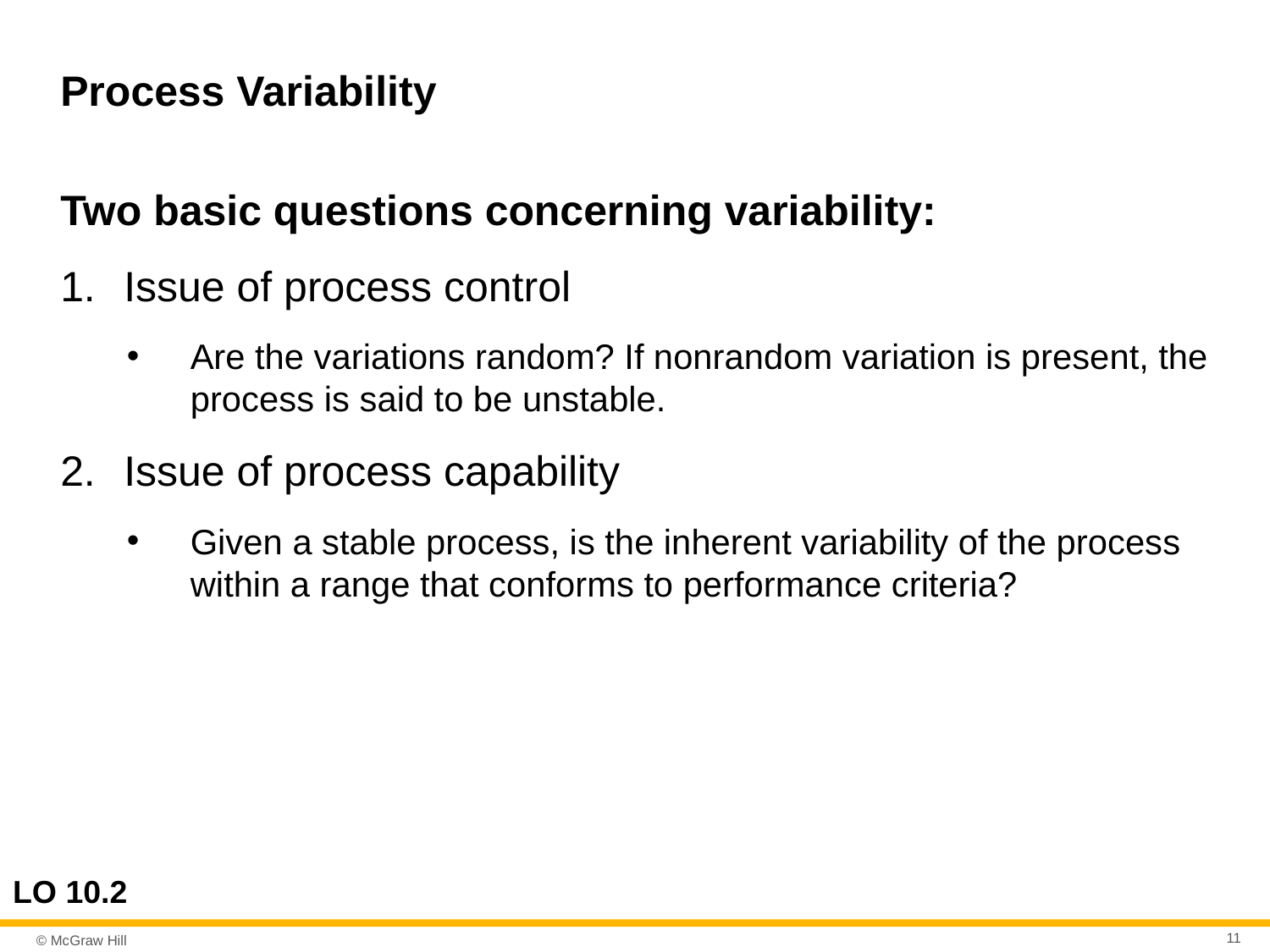

# Process Variability
Two basic questions concerning variability:
Issue of process control
Are the variations random? If nonrandom variation is present, the process is said to be unstable.
Issue of process capability
Given a stable process, is the inherent variability of the process within a range that conforms to performance criteria?
LO 10.2